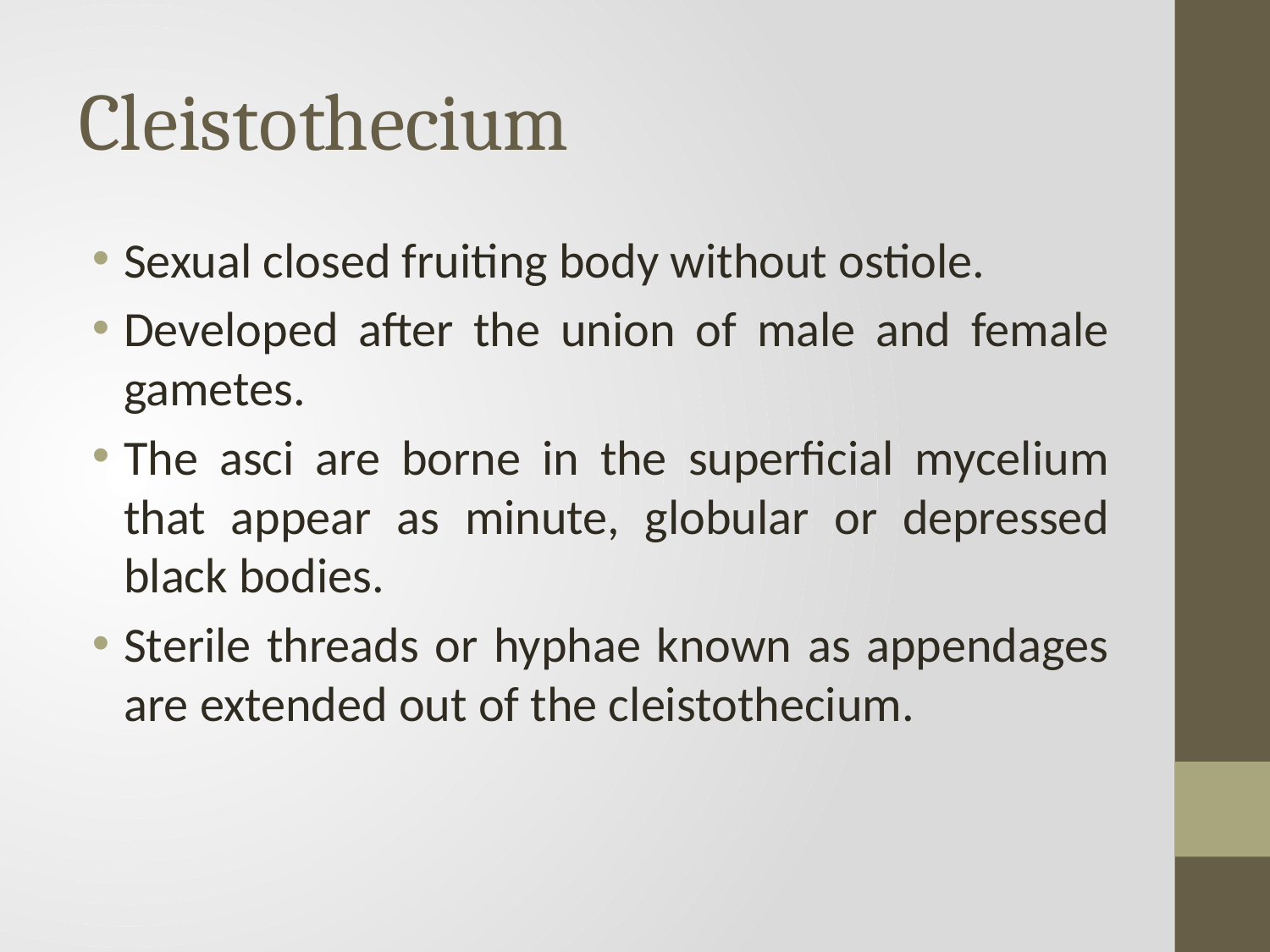

# Cleistothecium
Sexual closed fruiting body without ostiole.
Developed after the union of male and female gametes.
The asci are borne in the superficial mycelium that appear as minute, globular or depressed black bodies.
Sterile threads or hyphae known as appendages are extended out of the cleistothecium.